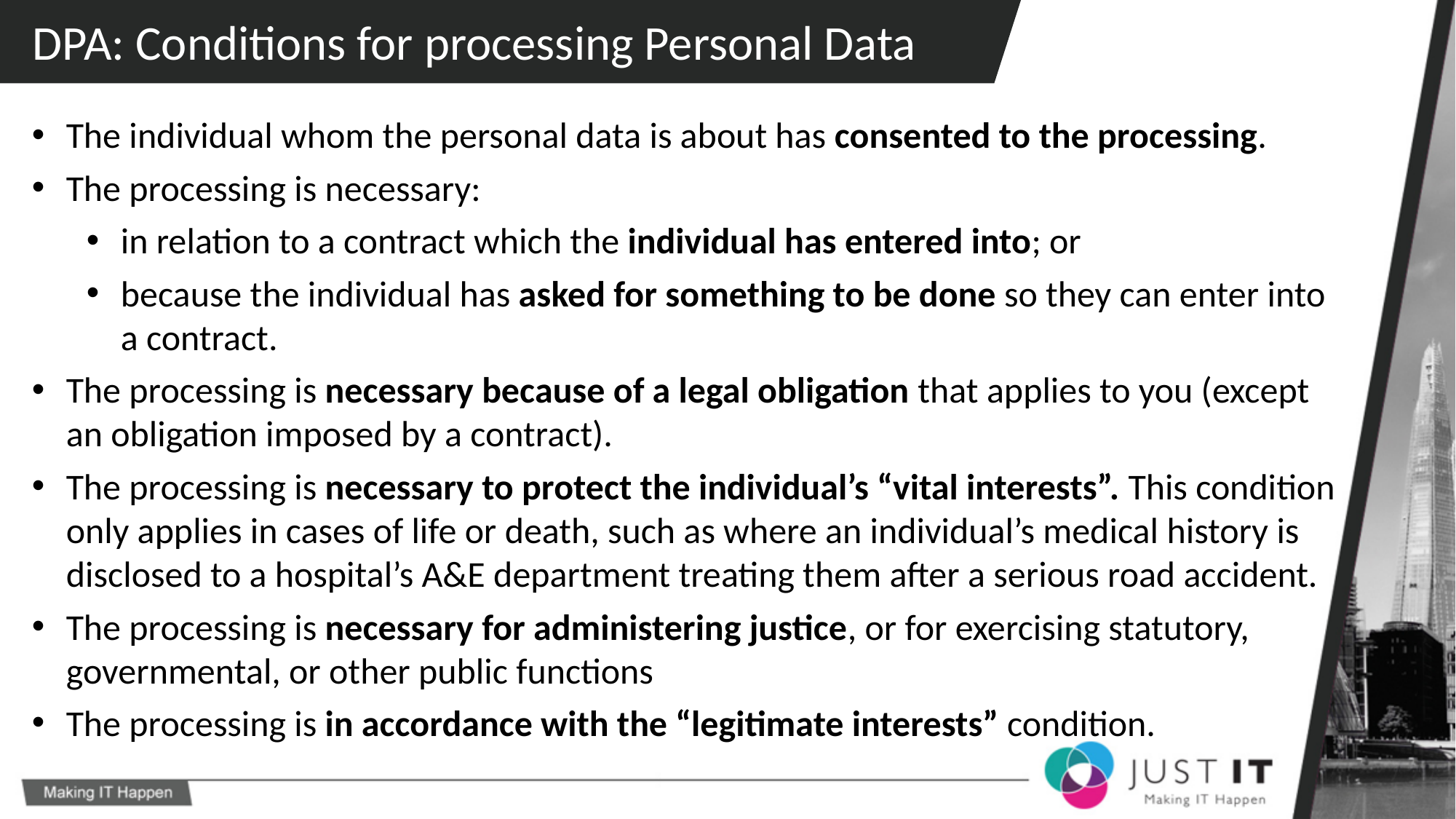

DPA: Conditions for processing Personal Data
The individual whom the personal data is about has consented to the processing.
The processing is necessary:
in relation to a contract which the individual has entered into; or
because the individual has asked for something to be done so they can enter into a contract.
The processing is necessary because of a legal obligation that applies to you (except an obligation imposed by a contract).
The processing is necessary to protect the individual’s “vital interests”. This condition only applies in cases of life or death, such as where an individual’s medical history is disclosed to a hospital’s A&E department treating them after a serious road accident.
The processing is necessary for administering justice, or for exercising statutory, governmental, or other public functions
The processing is in accordance with the “legitimate interests” condition.